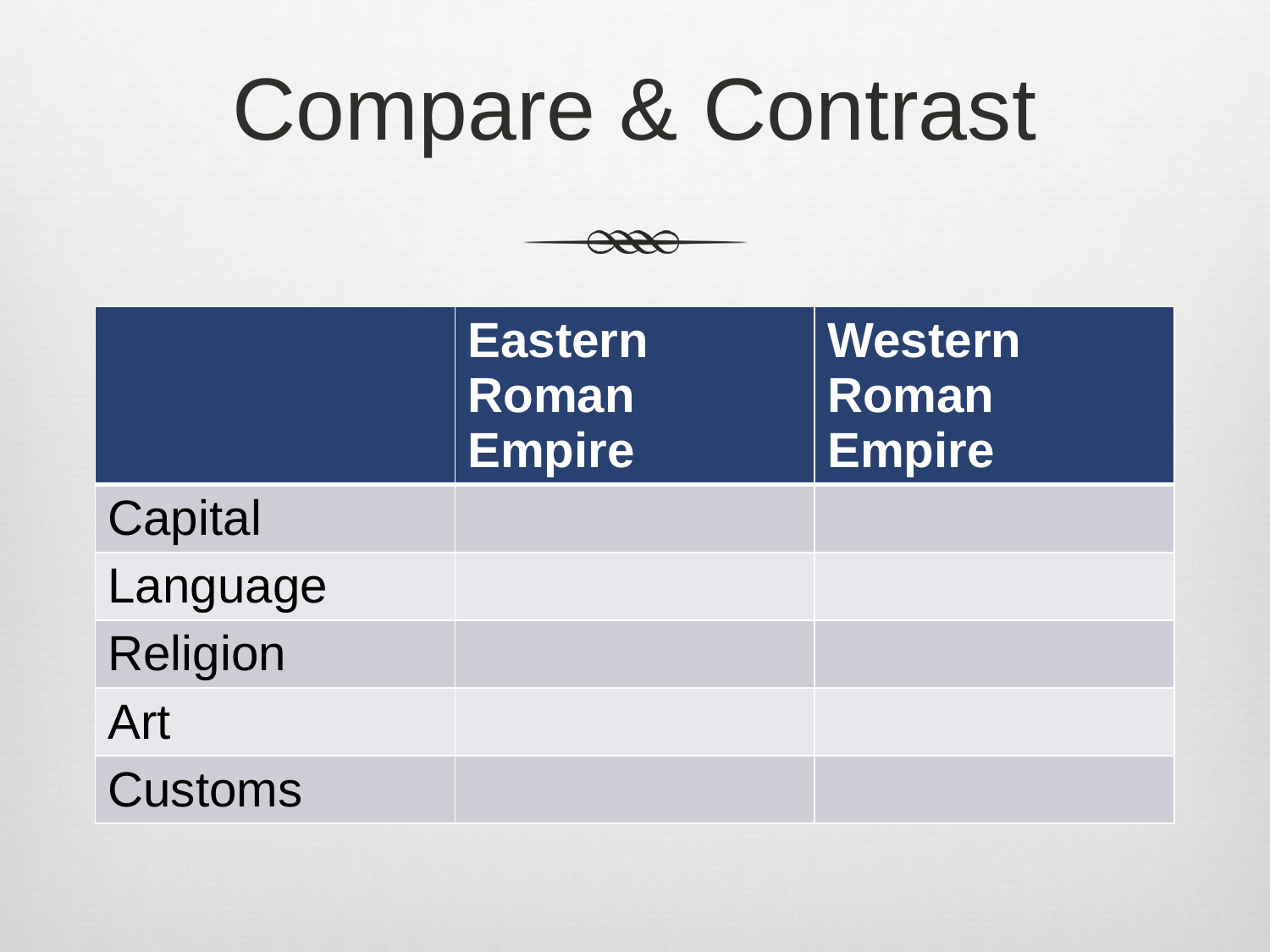

# Compare & Contrast
|  | Eastern Roman Empire | Western Roman Empire |
| --- | --- | --- |
| Capital |  |  |
| Language |  |  |
| Religion |  |  |
| Art |  |  |
| Customs |  |  |